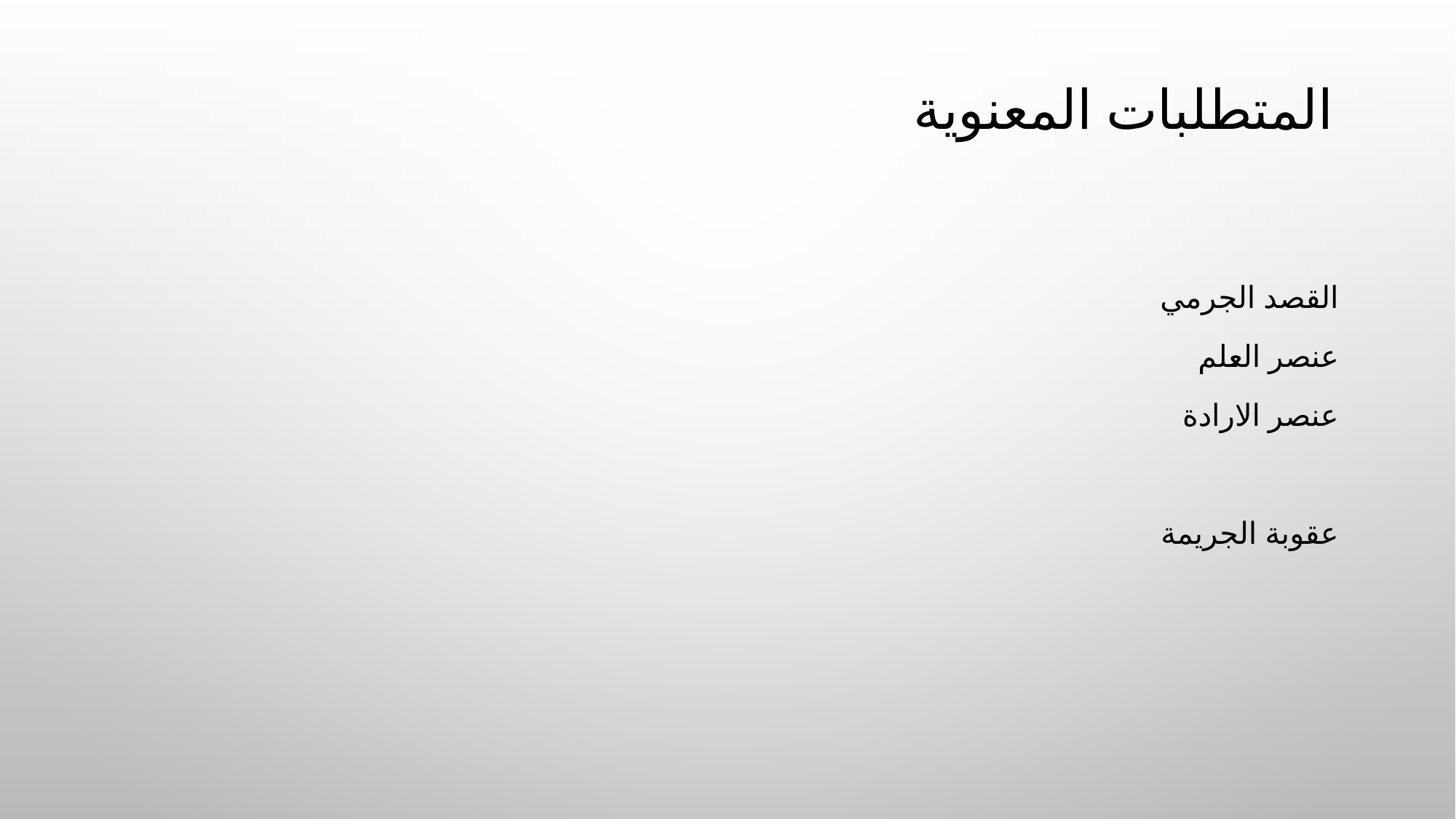

# المتطلبات المعنوية
القصد الجرمي
عنصر العلم
عنصر الارادة

عقوبة الجريمة